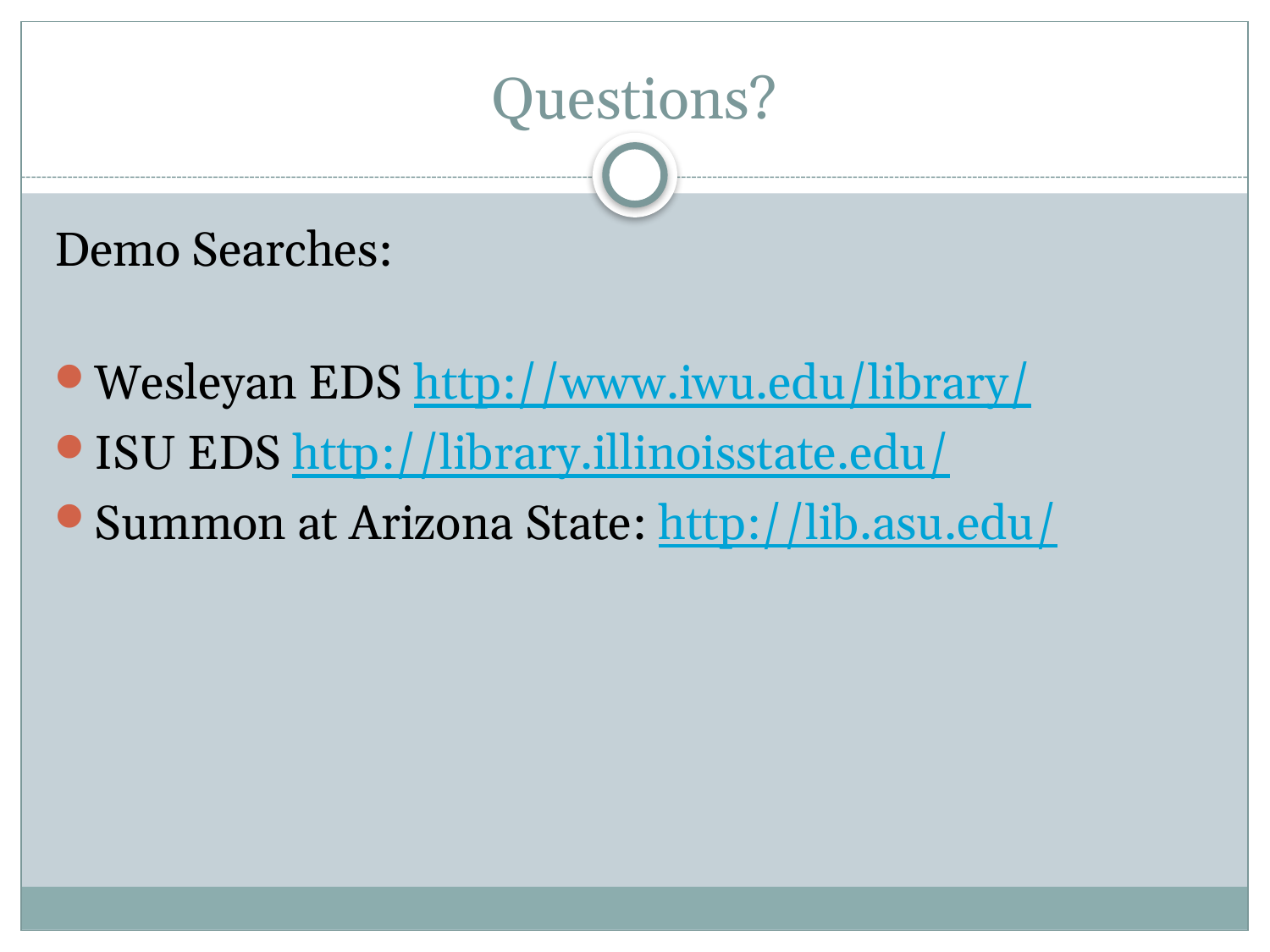

# Questions?
Demo Searches:

Wesleyan EDS http://www.iwu.edu/library/
ISU EDS http://library.illinoisstate.edu/
Summon at Arizona State: http://lib.asu.edu/